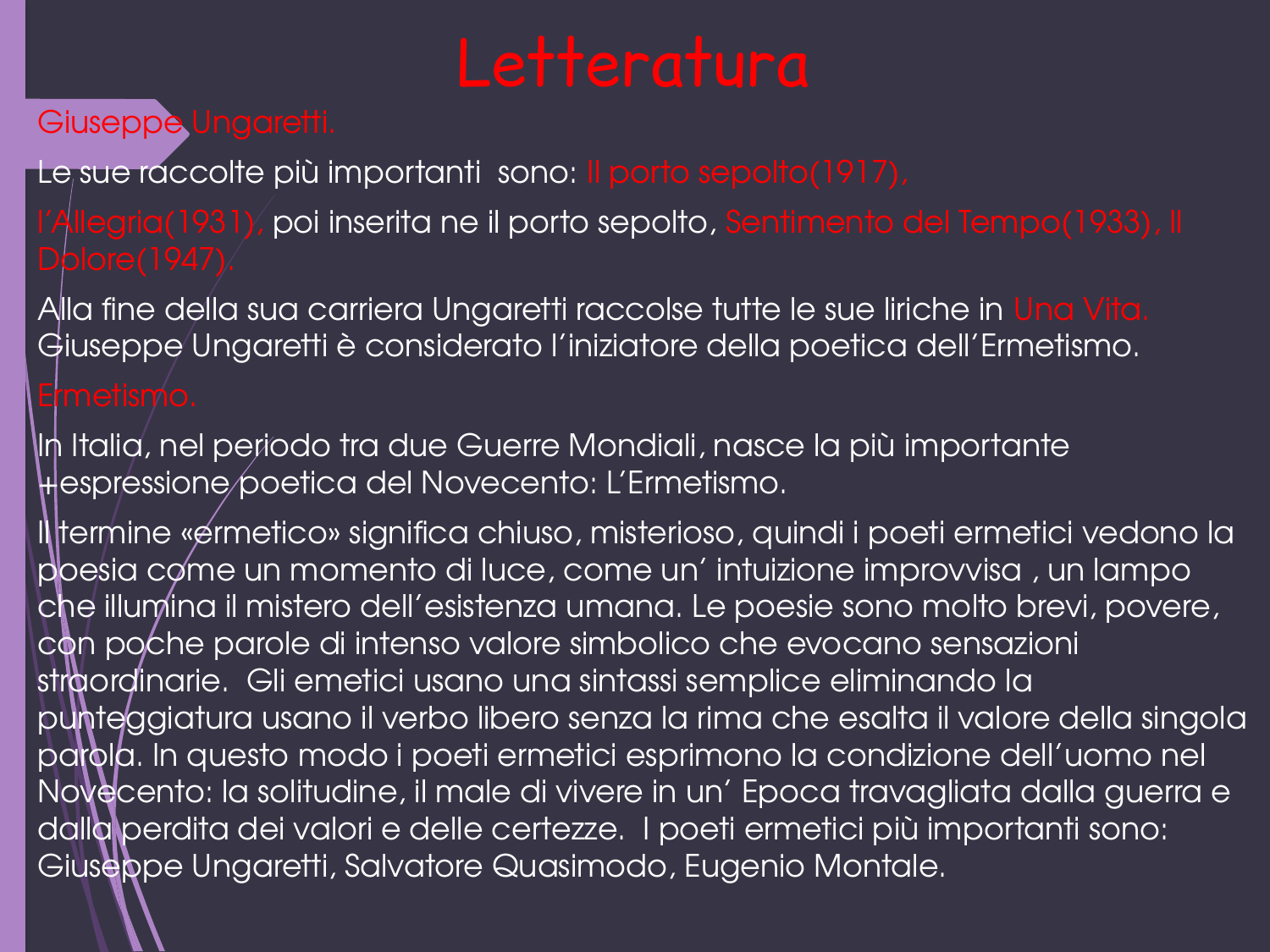

# Letteratura
Giuseppe Ungaretti.
Le sue raccolte più importanti  sono: Il porto sepolto(1917),
l’Allegria(1931), poi inserita ne il porto sepolto, Sentimento del Tempo(1933), Il Dolore(1947).
Alla fine della sua carriera Ungaretti raccolse tutte le sue liriche in Una Vita. Giuseppe Ungaretti è considerato l’iniziatore della poetica dell’Ermetismo.
Ermetismo.
In Italia, nel periodo tra due Guerre Mondiali, nasce la più importante +espressione poetica del Novecento: L’Ermetismo.
Il termine «ermetico» significa chiuso, misterioso, quindi i poeti ermetici vedono la poesia come un momento di luce, come un’ intuizione improvvisa , un lampo che illumina il mistero dell’esistenza umana. Le poesie sono molto brevi, povere, con poche parole di intenso valore simbolico che evocano sensazioni straordinarie.  Gli emetici usano una sintassi semplice eliminando la punteggiatura usano il verbo libero senza la rima che esalta il valore della singola parola. In questo modo i poeti ermetici esprimono la condizione dell’uomo nel Novecento: la solitudine, il male di vivere in un’ Epoca travagliata dalla guerra e dalla perdita dei valori e delle certezze.  I poeti ermetici più importanti sono: Giuseppe Ungaretti, Salvatore Quasimodo, Eugenio Montale.